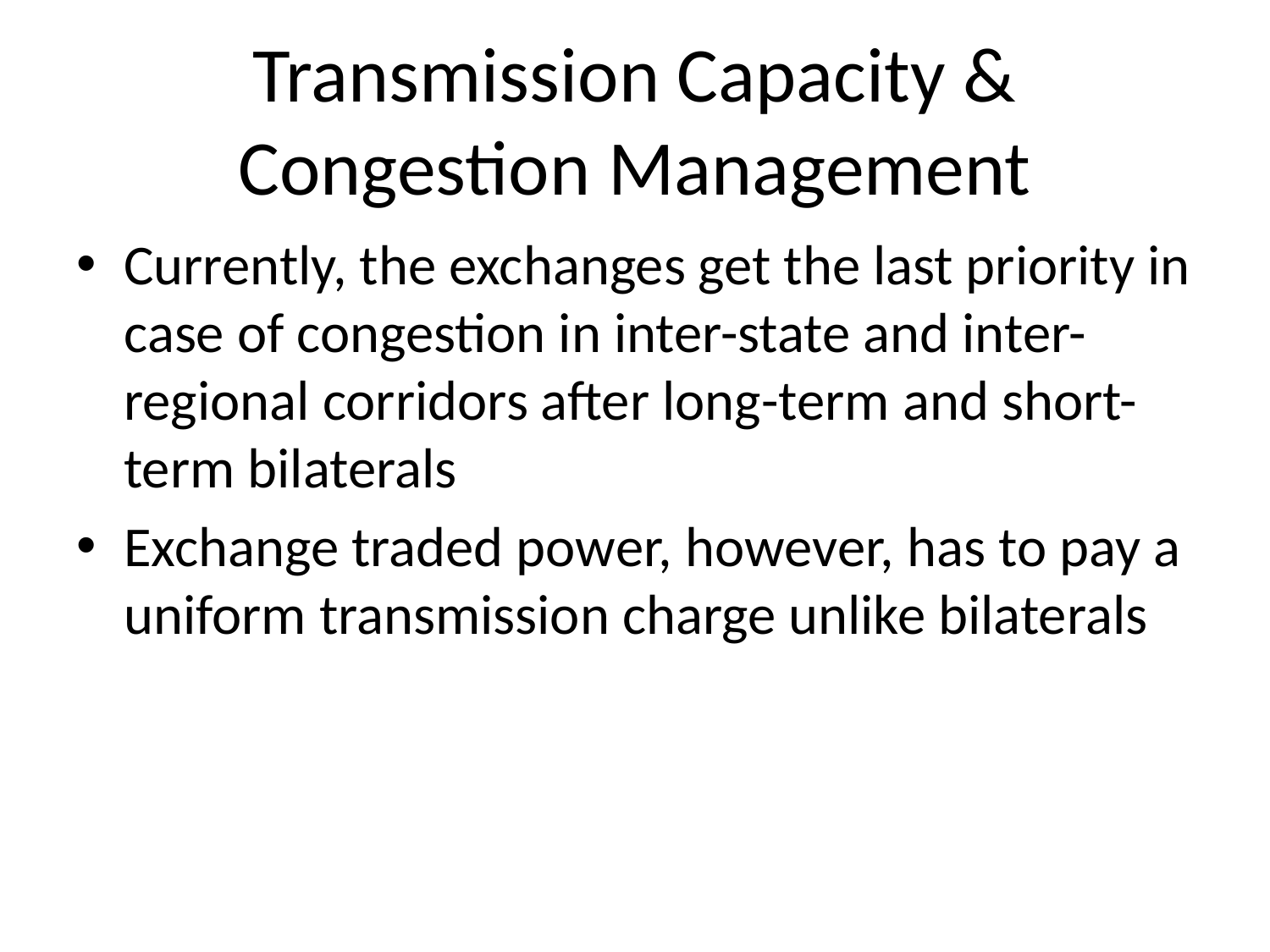

# Transmission Capacity & Congestion Management
Currently, the exchanges get the last priority in case of congestion in inter-state and inter-regional corridors after long-term and short-term bilaterals
Exchange traded power, however, has to pay a uniform transmission charge unlike bilaterals